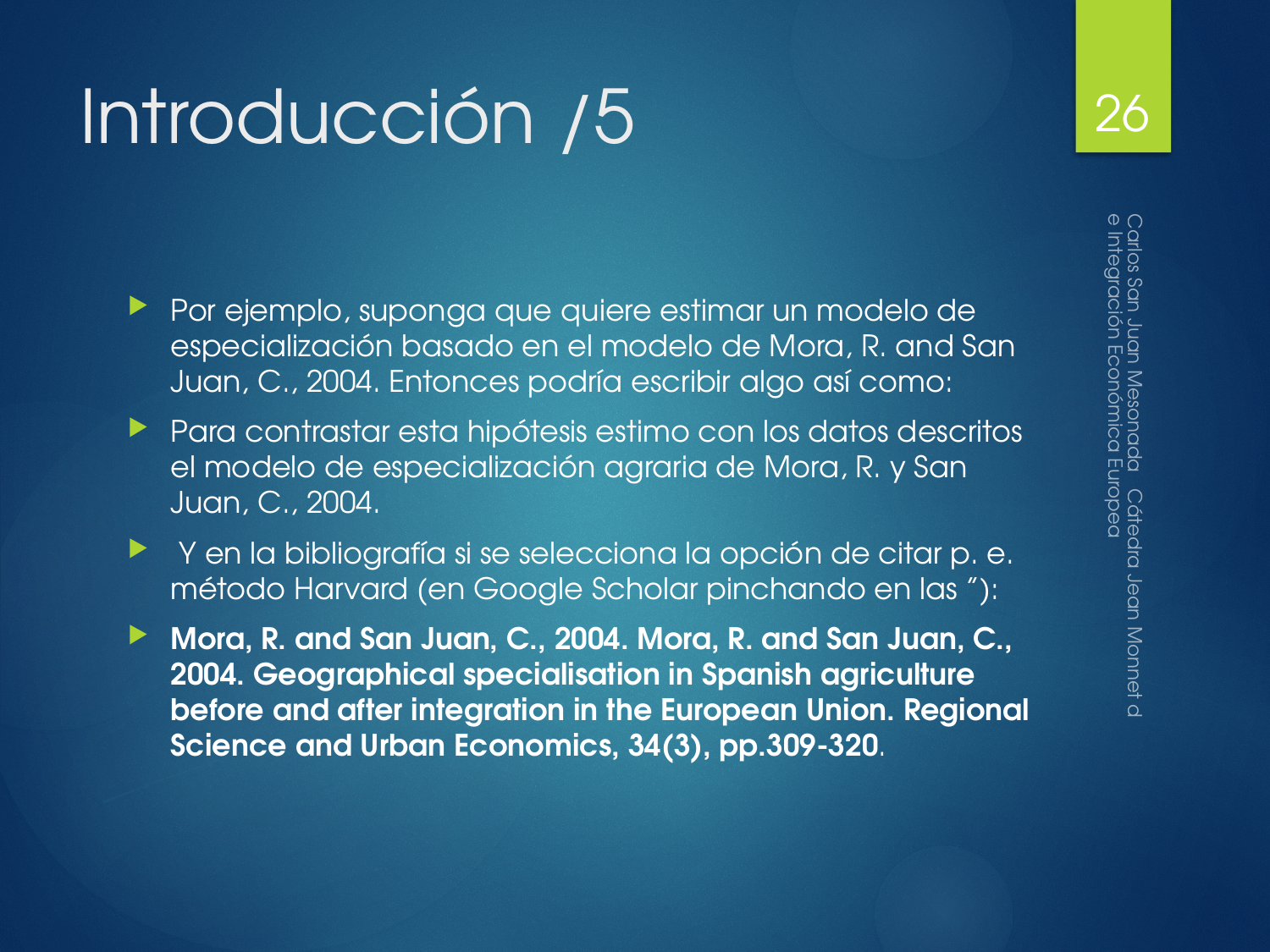

26
# Introducción /5
Por ejemplo, suponga que quiere estimar un modelo de especialización basado en el modelo de Mora, R. and San Juan, C., 2004. Entonces podría escribir algo así como:
Para contrastar esta hipótesis estimo con los datos descritos el modelo de especialización agraria de Mora, R. y San Juan, C., 2004.
 Y en la bibliografía si se selecciona la opción de citar p. e. método Harvard (en Google Scholar pinchando en las ”):
Mora, R. and San Juan, C., 2004. Mora, R. and San Juan, C., 2004. Geographical specialisation in Spanish agriculture before and after integration in the European Union. Regional Science and Urban Economics, 34(3), pp.309-320.
Carlos San Juan Mesonada   Cátedra Jean Monnet de Integración Económica Europea